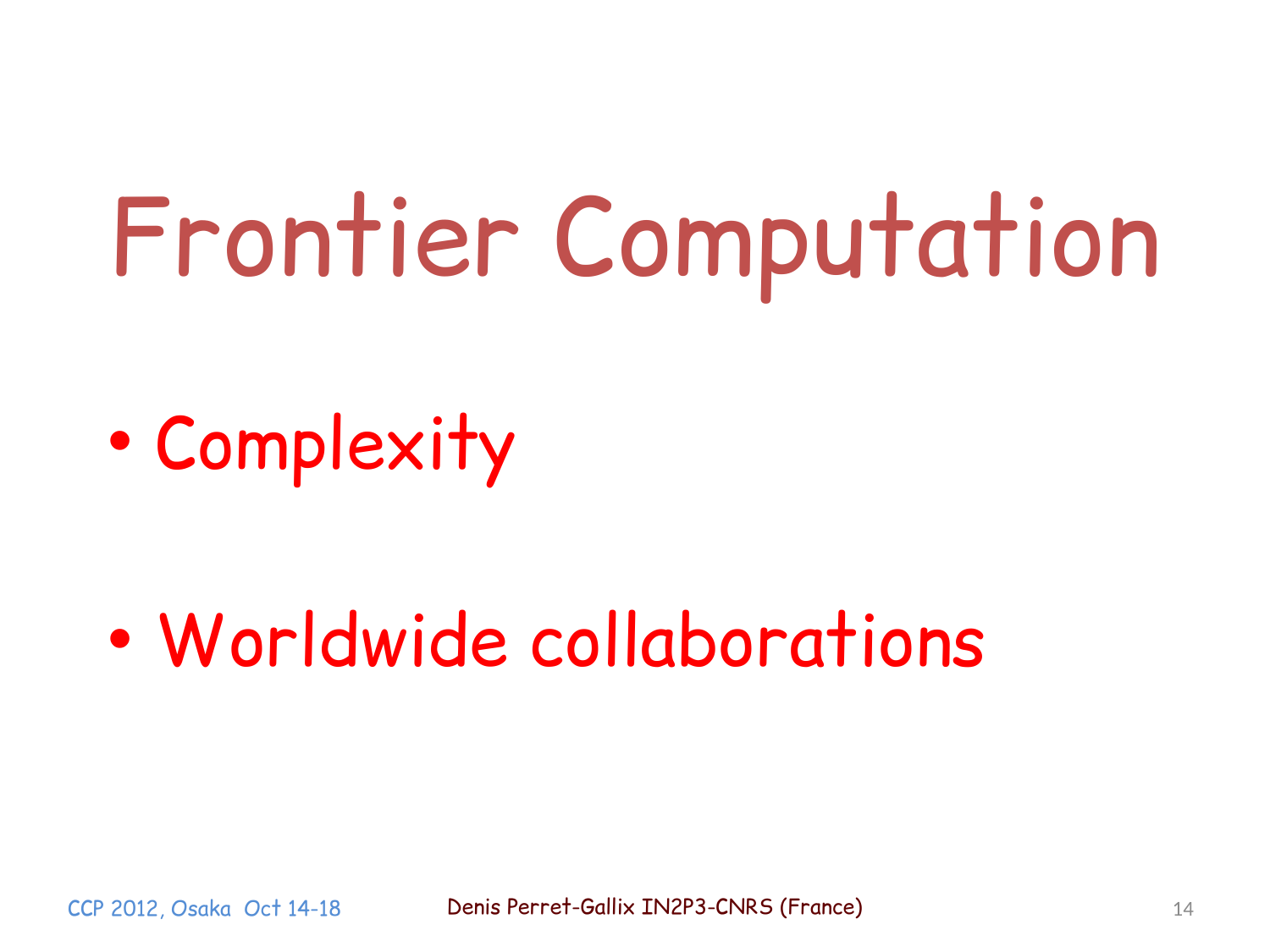

# Frontier Computation
Complexity

Worldwide collaborations
CCP 2012, Osaka  Oct 14-18
Denis Perret-Gallix IN2P3-CNRS (France)
14